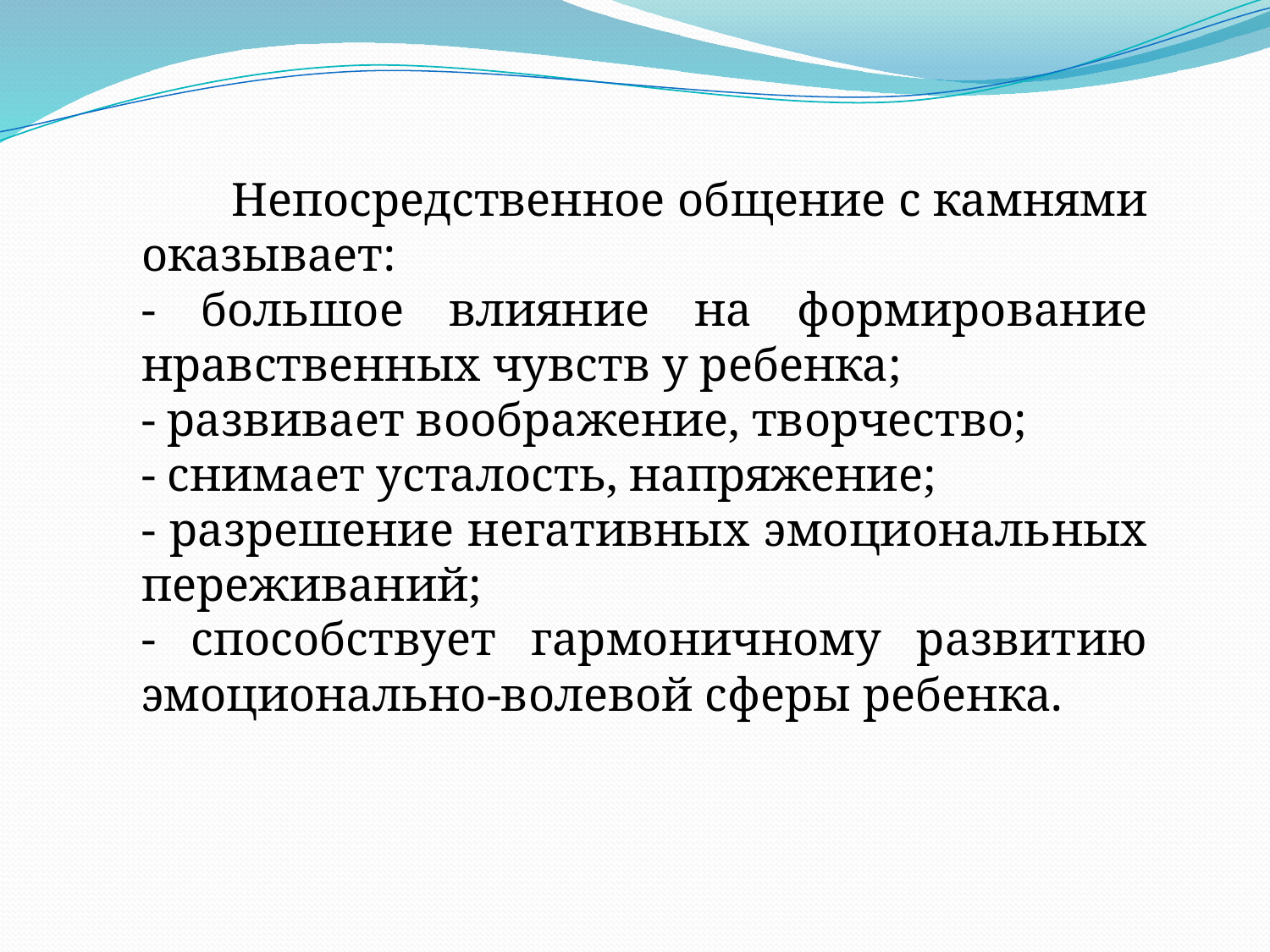

Непосредственное общение с камнями оказывает:
- большое влияние на формирование нравственных чувств у ребенка;
- развивает воображение, творчество;
- снимает усталость, напряжение;
- разрешение негативных эмоциональных переживаний;
- способствует гармоничному развитию эмоционально-волевой сферы ребенка.